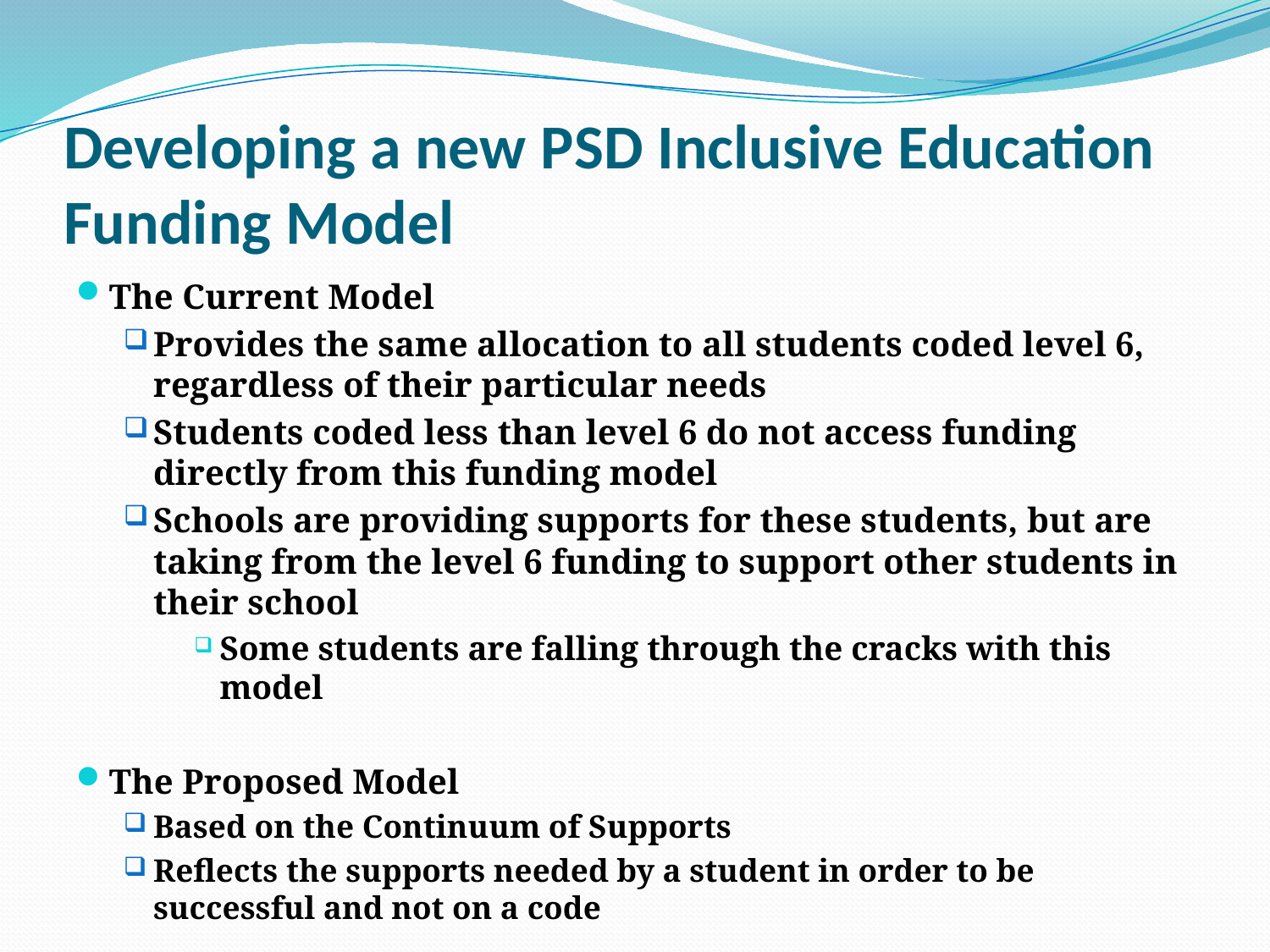

# Developing a new PSD Inclusive Education Funding Model
The Current Model
Provides the same allocation to all students coded level 6, regardless of their particular needs
Students coded less than level 6 do not access funding directly from this funding model
Schools are providing supports for these students, but are taking from the level 6 funding to support other students in their school
Some students are falling through the cracks with this model

The Proposed Model
Based on the Continuum of Supports
Reflects the supports needed by a student in order to be successful and not on a code